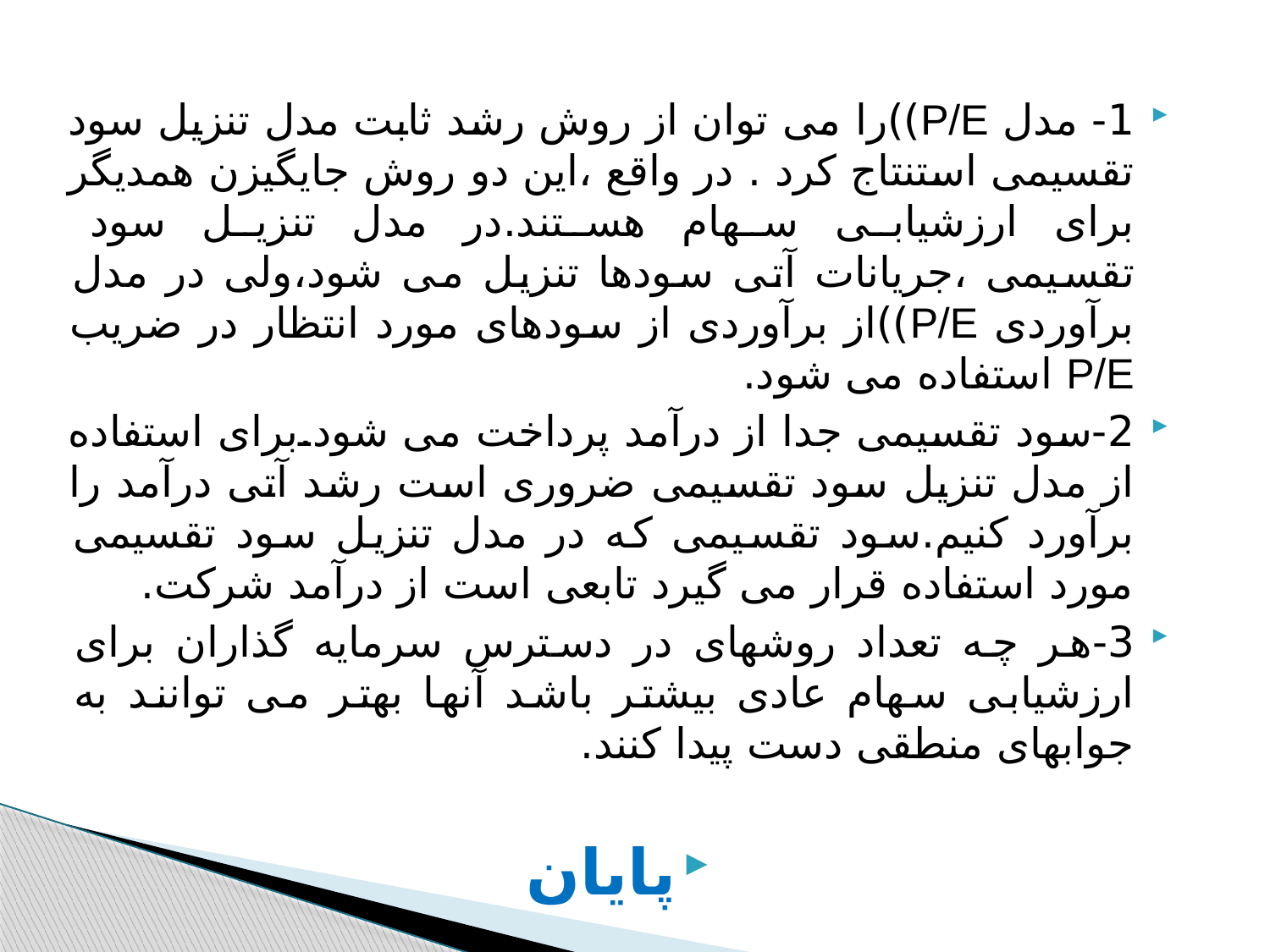

1- مدل P/E))را می توان از روش رشد ثابت مدل تنزیل سود تقسیمی استنتاج کرد . در واقع ،این دو روش جایگیزن همدیگر برای ارزشیابی سهام هستند.در مدل تنزیل سود تقسیمی ،جریانات آتی سودها تنزیل می شود،ولی در مدل برآوردی P/E))از برآوردی از سودهای مورد انتظار در ضریب P/E استفاده می شود.
2-سود تقسیمی جدا از درآمد پرداخت می شود.برای استفاده از مدل تنزیل سود تقسیمی ضروری است رشد آتی درآمد را برآورد کنیم.سود تقسیمی که در مدل تنزیل سود تقسیمی مورد استفاده قرار می گیرد تابعی است از درآمد شرکت.
3-هر چه تعداد روشهای در دسترس سرمایه گذاران برای ارزشیابی سهام عادی بیشتر باشد آنها بهتر می توانند به جوابهای منطقی دست پیدا کنند.

پایان